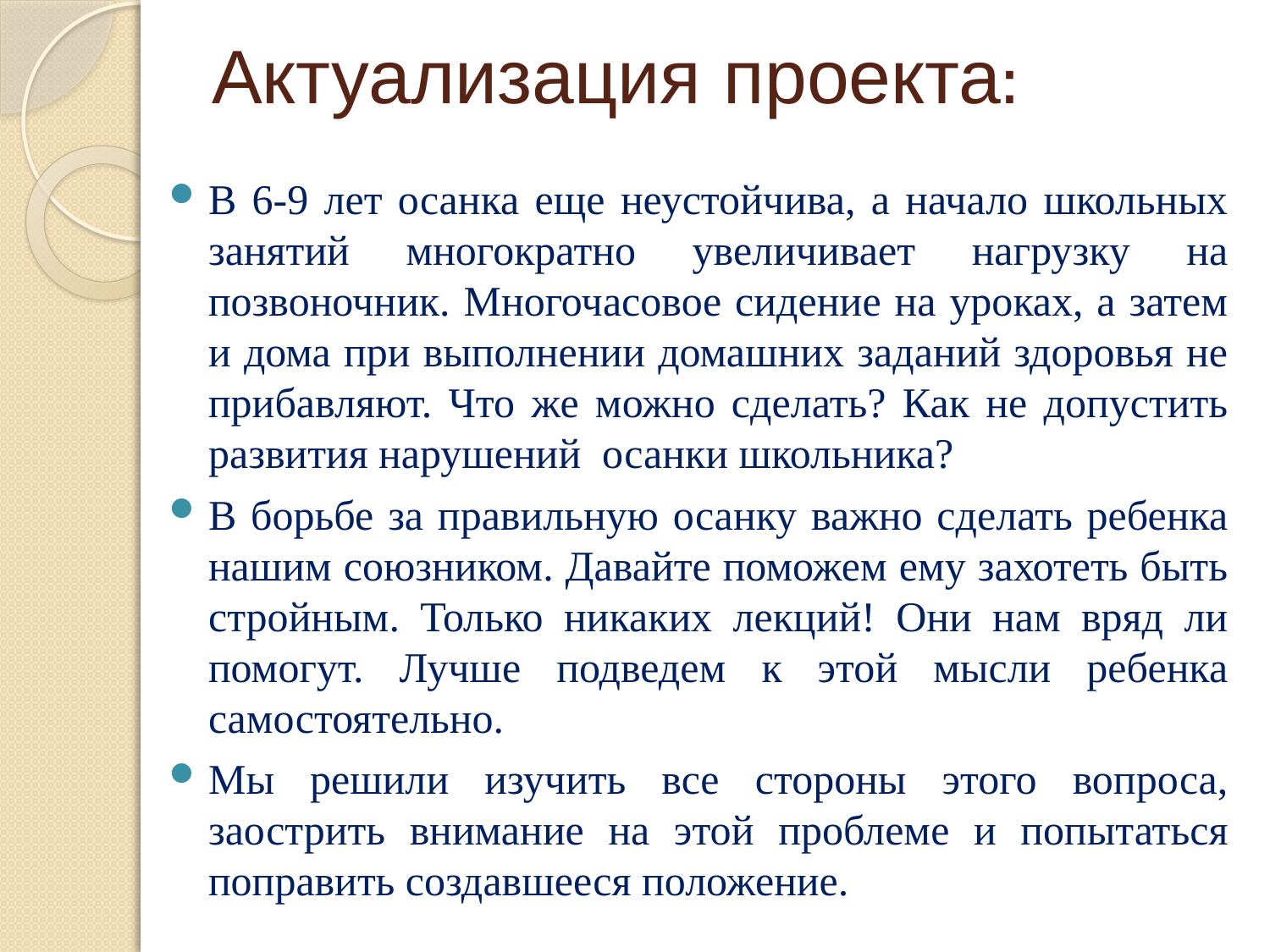

# Актуализация проекта:
В 6-9 лет осанка еще неустойчива, а начало школьных занятий многократно увеличивает нагрузку на позвоночник. Многочасовое сидение на уроках, а затем и дома при выполнении домашних заданий здоровья не прибавляют. Что же можно сделать? Как не допустить развития нарушений  осанки школьника?
В борьбе за правильную осанку важно сделать ребенка нашим союзником. Давайте поможем ему захотеть быть стройным. Только никаких лекций! Они нам вряд ли помогут. Лучше подведем к этой мысли ребенка самостоятельно.
Мы решили изучить все стороны этого вопроса, заострить внимание на этой проблеме и попытаться поправить создавшееся положение.